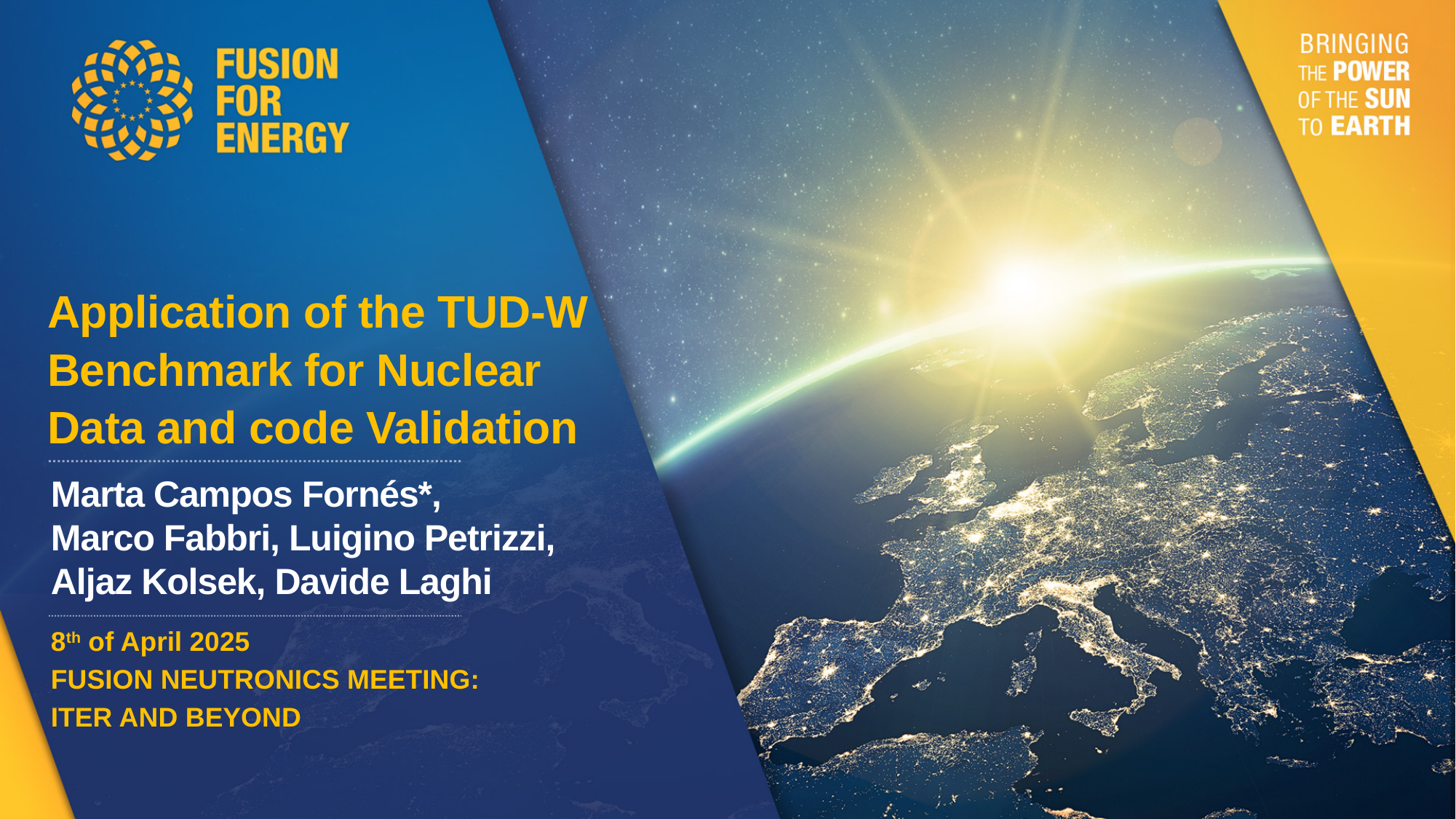

Application of the TUD-W Benchmark for Nuclear Data and code Validation
Marta Campos Fornés*,
Marco Fabbri, Luigino Petrizzi,
Aljaz Kolsek, Davide Laghi

8th of April 2025
FUSION NEUTRONICS MEETING:
ITER AND BEYOND